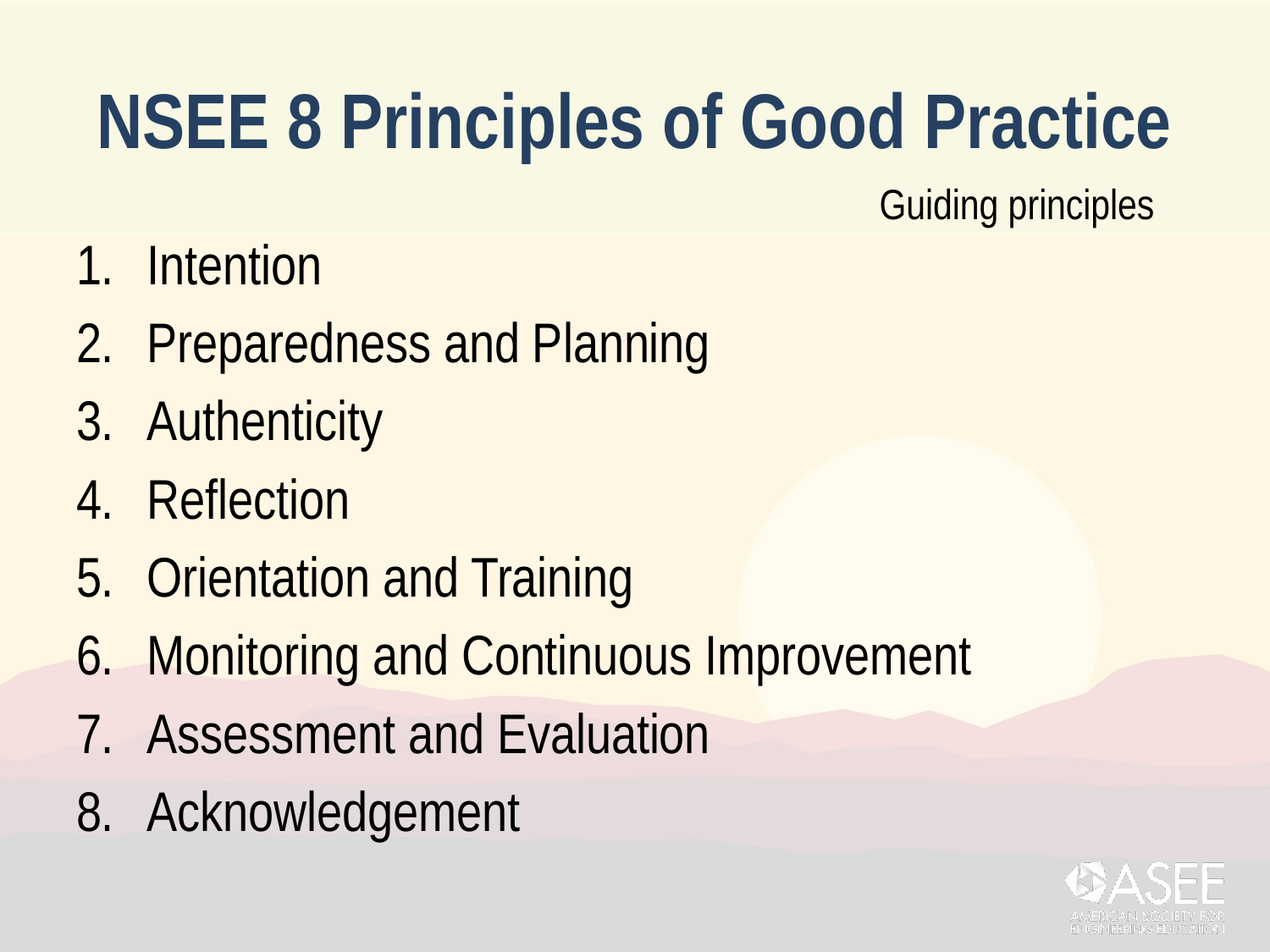

# NSEE 8 Principles of Good Practice
Guiding principles
Intention
Preparedness and Planning
Authenticity
Reflection
Orientation and Training
Monitoring and Continuous Improvement
Assessment and Evaluation
Acknowledgement